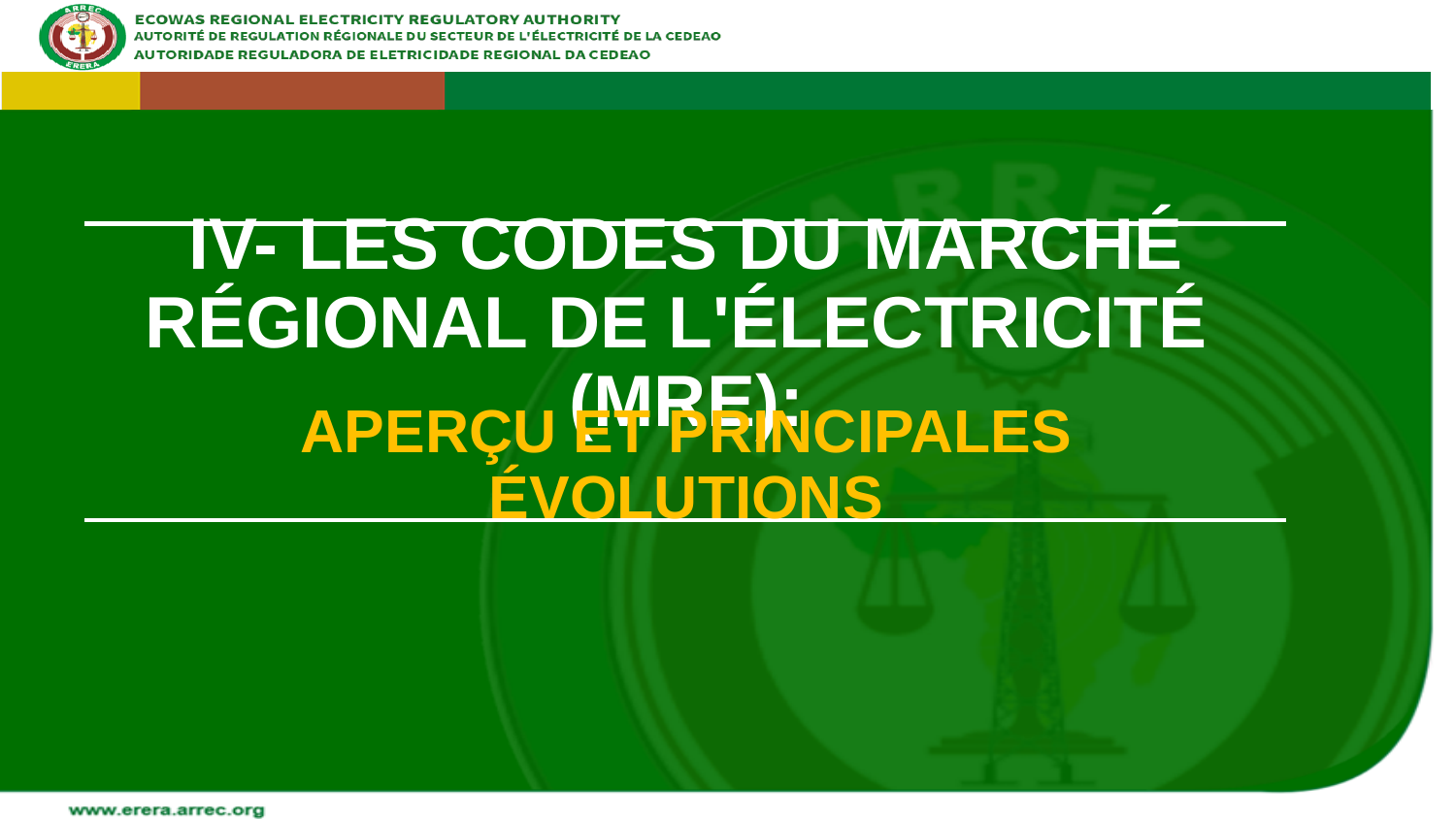

# IV- LES CODES DU MARCHÉ RÉGIONAL DE L'ÉLECTRICITÉ  (MRE):
APERÇU ET PRINCIPALES ÉVOLUTIONS